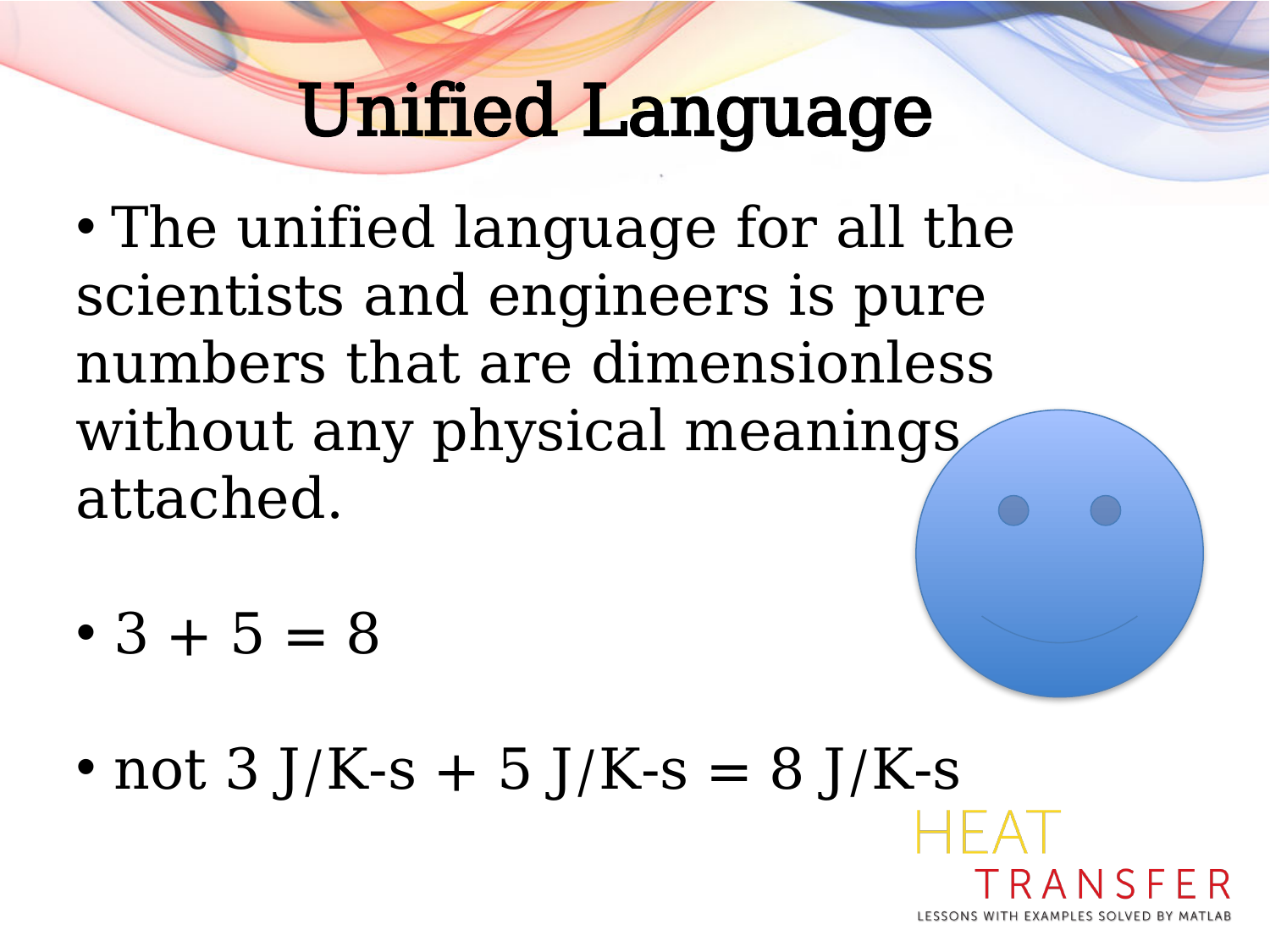

Unified Language
 The unified language for all the scientists and engineers is pure numbers that are dimensionless without any physical meanings attached.

 3 + 5 = 8

 not 3 J/K-s + 5 J/K-s = 8 J/K-s